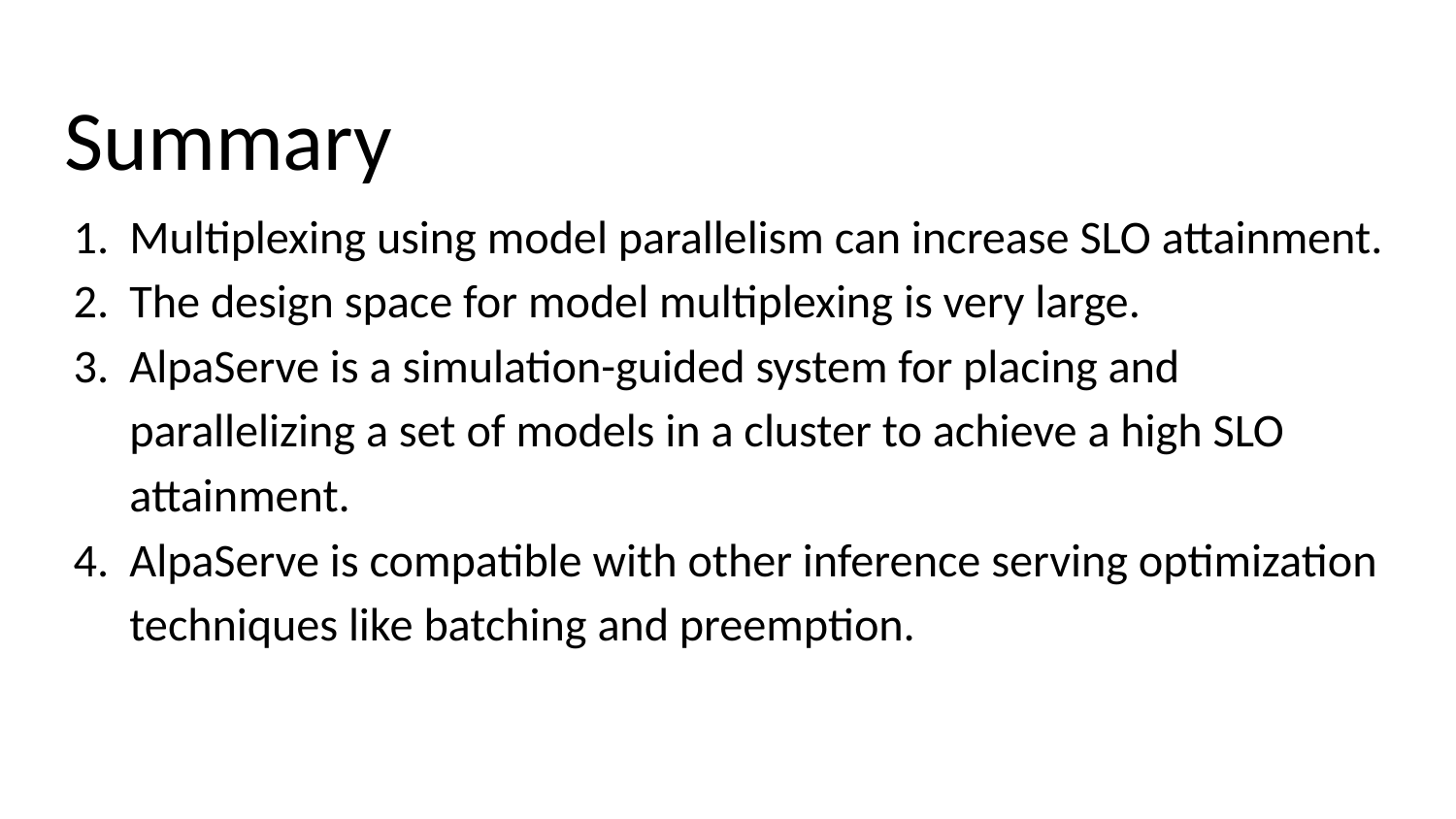

# Summary
Multiplexing using model parallelism can increase SLO attainment.
The design space for model multiplexing is very large.
AlpaServe is a simulation-guided system for placing and parallelizing a set of models in a cluster to achieve a high SLO attainment.
AlpaServe is compatible with other inference serving optimization techniques like batching and preemption.